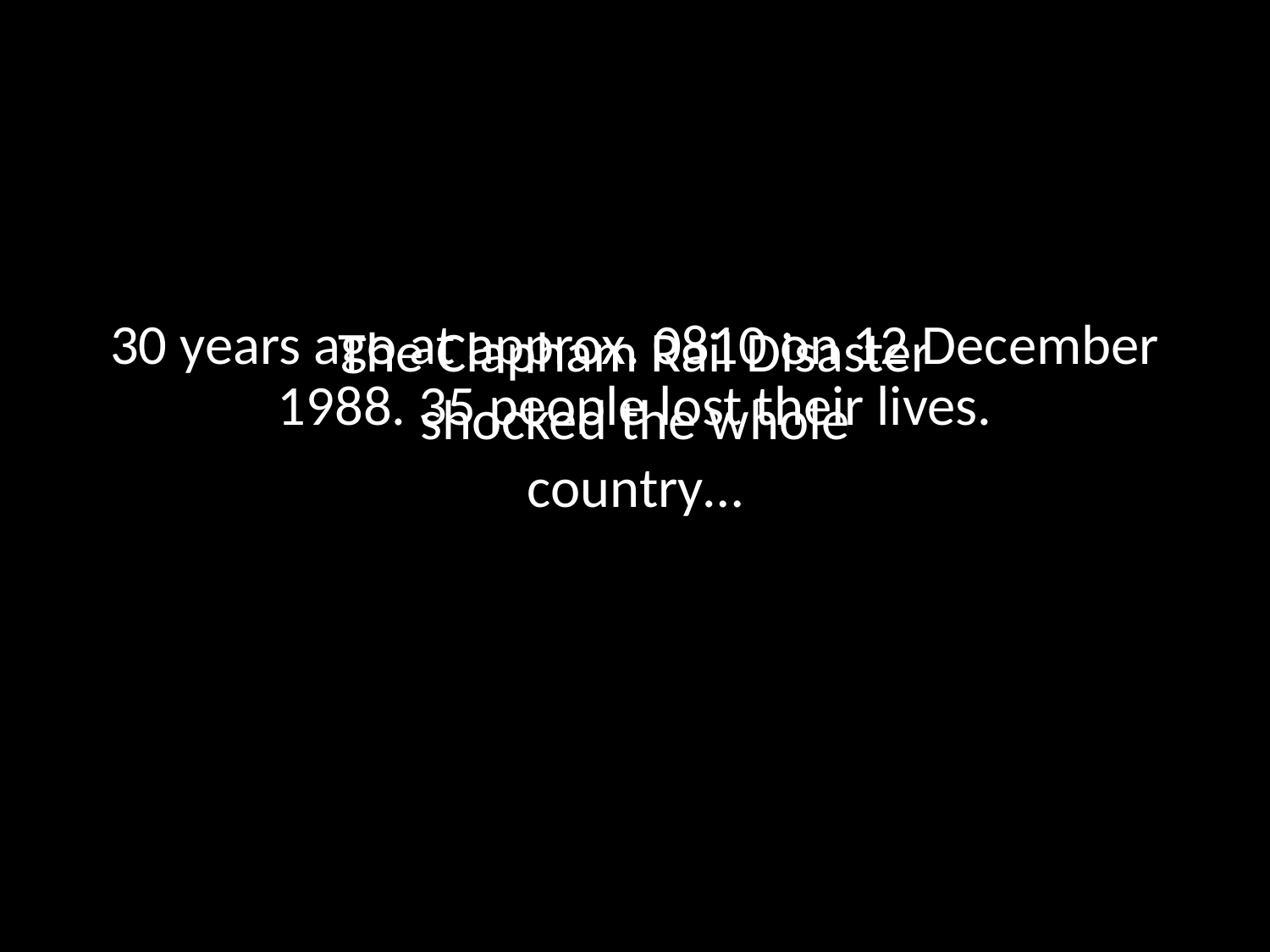

30 years ago at approx. 0810 on 12 December 1988. 35 people lost their lives.

The Clapham Rail Disaster shocked the whole country…